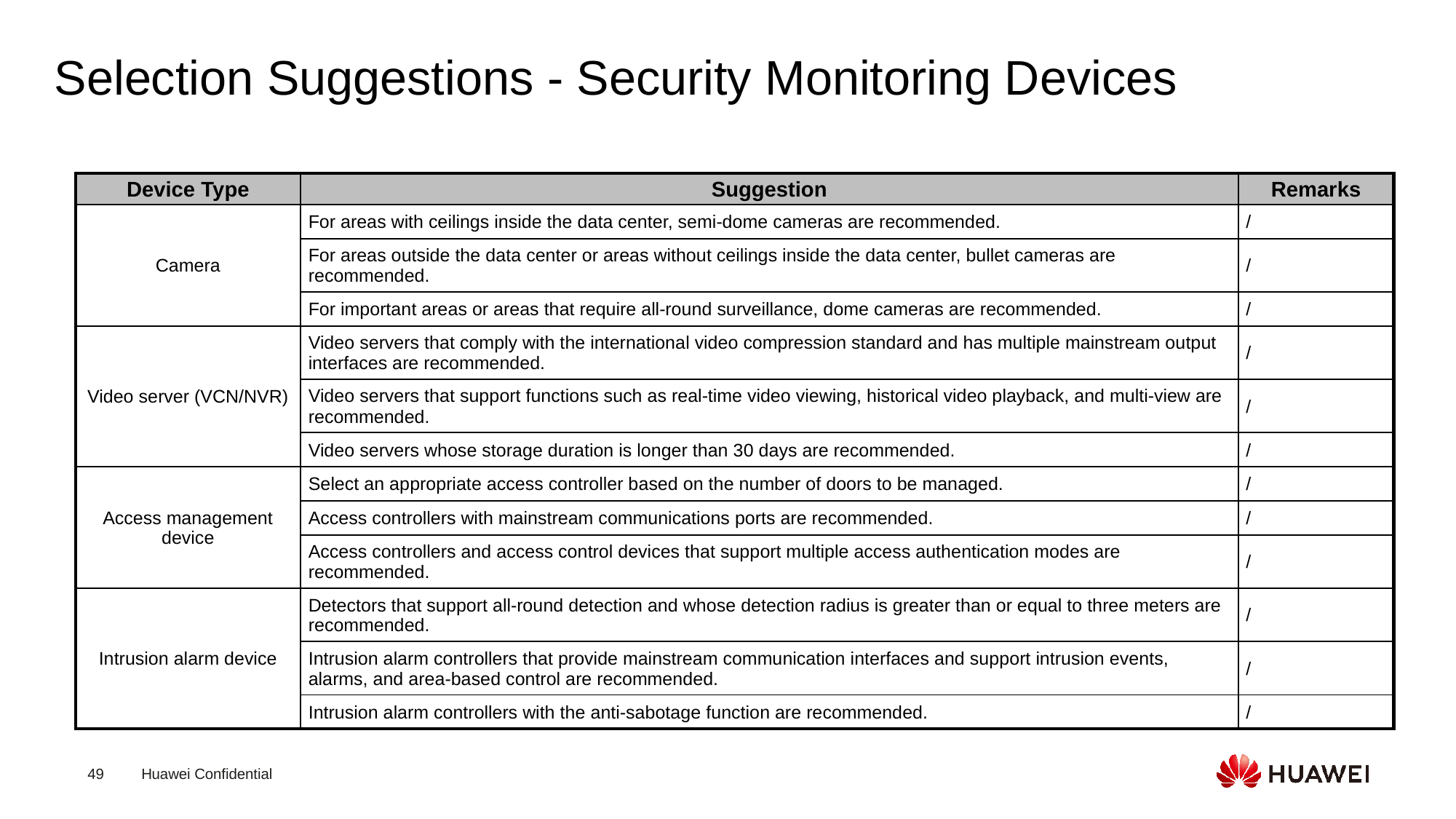

# Selection Suggestions - Security Monitoring Devices
| Device Type | Suggestion | Remarks |
| --- | --- | --- |
| Camera | For areas with ceilings inside the data center, semi-dome cameras are recommended. | / |
|  | For areas outside the data center or areas without ceilings inside the data center, bullet cameras are recommended. | / |
|  | For important areas or areas that require all-round surveillance, dome cameras are recommended. | / |
| Video server (VCN/NVR) | Video servers that comply with the international video compression standard and has multiple mainstream output interfaces are recommended. | / |
|  | Video servers that support functions such as real-time video viewing, historical video playback, and multi-view are recommended. | / |
|  | Video servers whose storage duration is longer than 30 days are recommended. | / |
| Access management device | Select an appropriate access controller based on the number of doors to be managed. | / |
|  | Access controllers with mainstream communications ports are recommended. | / |
|  | Access controllers and access control devices that support multiple access authentication modes are recommended. | / |
| Intrusion alarm device | Detectors that support all-round detection and whose detection radius is greater than or equal to three meters are recommended. | / |
|  | Intrusion alarm controllers that provide mainstream communication interfaces and support intrusion events, alarms, and area-based control are recommended. | / |
|  | Intrusion alarm controllers with the anti-sabotage function are recommended. | / |